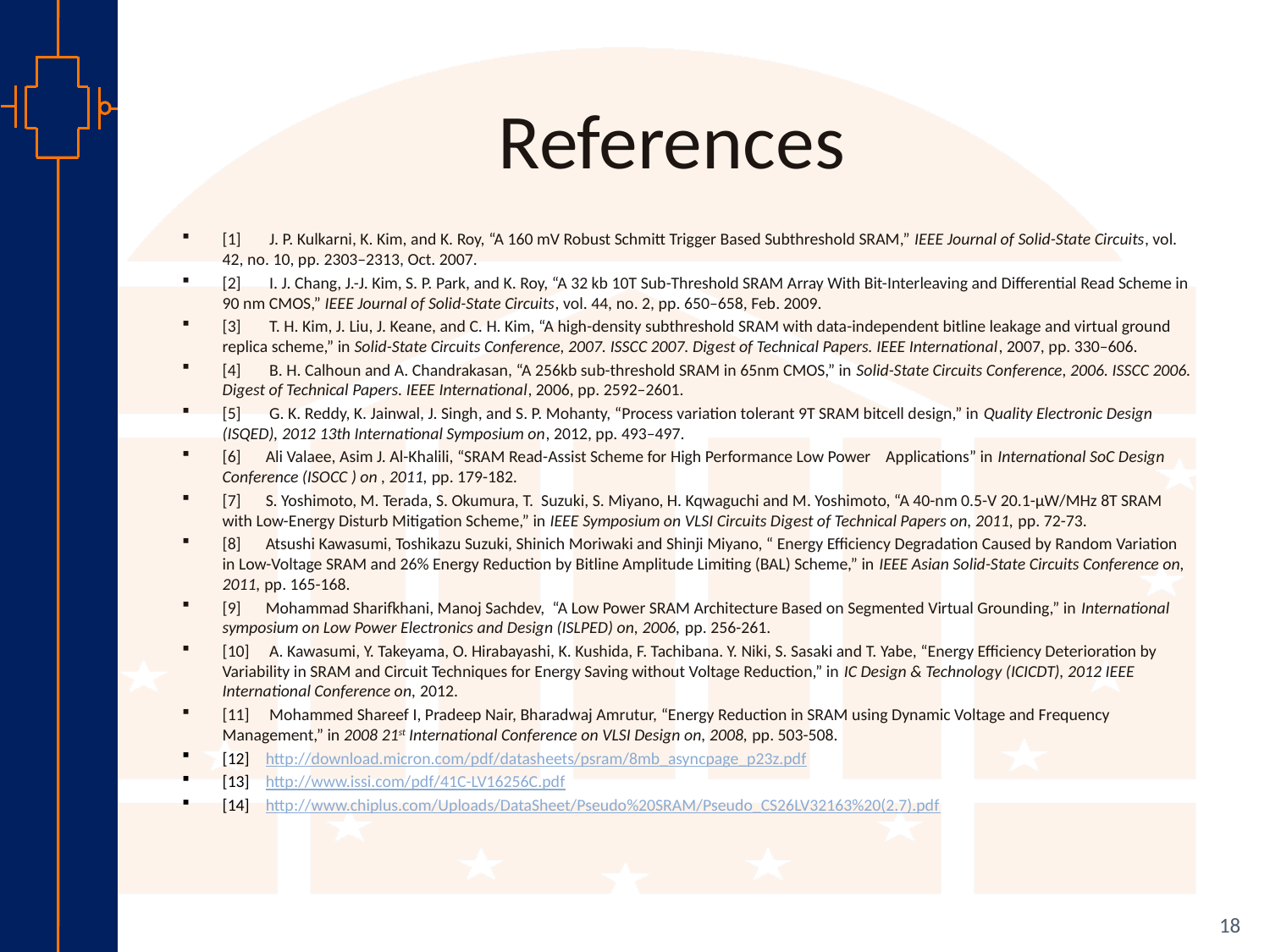

# References
[1]	 J. P. Kulkarni, K. Kim, and K. Roy, “A 160 mV Robust Schmitt Trigger Based Subthreshold SRAM,” IEEE Journal of Solid-State Circuits, vol. 42, no. 10, pp. 2303–2313, Oct. 2007.
[2]	 I. J. Chang, J.-J. Kim, S. P. Park, and K. Roy, “A 32 kb 10T Sub-Threshold SRAM Array With Bit-Interleaving and Differential Read Scheme in 90 nm CMOS,” IEEE Journal of Solid-State Circuits, vol. 44, no. 2, pp. 650–658, Feb. 2009.
[3]	 T. H. Kim, J. Liu, J. Keane, and C. H. Kim, “A high-density subthreshold SRAM with data-independent bitline leakage and virtual ground replica scheme,” in Solid-State Circuits Conference, 2007. ISSCC 2007. Digest of Technical Papers. IEEE International, 2007, pp. 330–606.
[4]	 B. H. Calhoun and A. Chandrakasan, “A 256kb sub-threshold SRAM in 65nm CMOS,” in Solid-State Circuits Conference, 2006. ISSCC 2006. Digest of Technical Papers. IEEE International, 2006, pp. 2592–2601.
[5]	 G. K. Reddy, K. Jainwal, J. Singh, and S. P. Mohanty, “Process variation tolerant 9T SRAM bitcell design,” in Quality Electronic Design (ISQED), 2012 13th International Symposium on, 2012, pp. 493–497.
[6]	Ali Valaee, Asim J. Al-Khalili, “SRAM Read-Assist Scheme for High Performance Low Power    Applications” in International SoC Design Conference (ISOCC ) on , 2011, pp. 179-182.
[7]	S. Yoshimoto, M. Terada, S. Okumura, T.  Suzuki, S. Miyano, H. Kqwaguchi and M. Yoshimoto, “A 40-nm 0.5-V 20.1-µW/MHz 8T SRAM with Low-Energy Disturb Mitigation Scheme,” in IEEE Symposium on VLSI Circuits Digest of Technical Papers on, 2011, pp. 72-73.
[8]	Atsushi Kawasumi, Toshikazu Suzuki, Shinich Moriwaki and Shinji Miyano, “ Energy Efficiency Degradation Caused by Random Variation in Low-Voltage SRAM and 26% Energy Reduction by Bitline Amplitude Limiting (BAL) Scheme,” in IEEE Asian Solid-State Circuits Conference on, 2011, pp. 165-168.
[9]	Mohammad Sharifkhani, Manoj Sachdev,  “A Low Power SRAM Architecture Based on Segmented Virtual Grounding,” in International symposium on Low Power Electronics and Design (ISLPED) on, 2006, pp. 256-261.
[10]	 A. Kawasumi, Y. Takeyama, O. Hirabayashi, K. Kushida, F. Tachibana. Y. Niki, S. Sasaki and T. Yabe, “Energy Efficiency Deterioration by Variability in SRAM and Circuit Techniques for Energy Saving without Voltage Reduction,” in IC Design & Technology (ICICDT), 2012 IEEE International Conference on, 2012.
[11]	 Mohammed Shareef I, Pradeep Nair, Bharadwaj Amrutur, “Energy Reduction in SRAM using Dynamic Voltage and Frequency Management,” in 2008 21st International Conference on VLSI Design on, 2008, pp. 503-508.
[12] 	http://download.micron.com/pdf/datasheets/psram/8mb_asyncpage_p23z.pdf
[13] 	http://www.issi.com/pdf/41C-LV16256C.pdf
[14] 	http://www.chiplus.com/Uploads/DataSheet/Pseudo%20SRAM/Pseudo_CS26LV32163%20(2.7).pdf

18